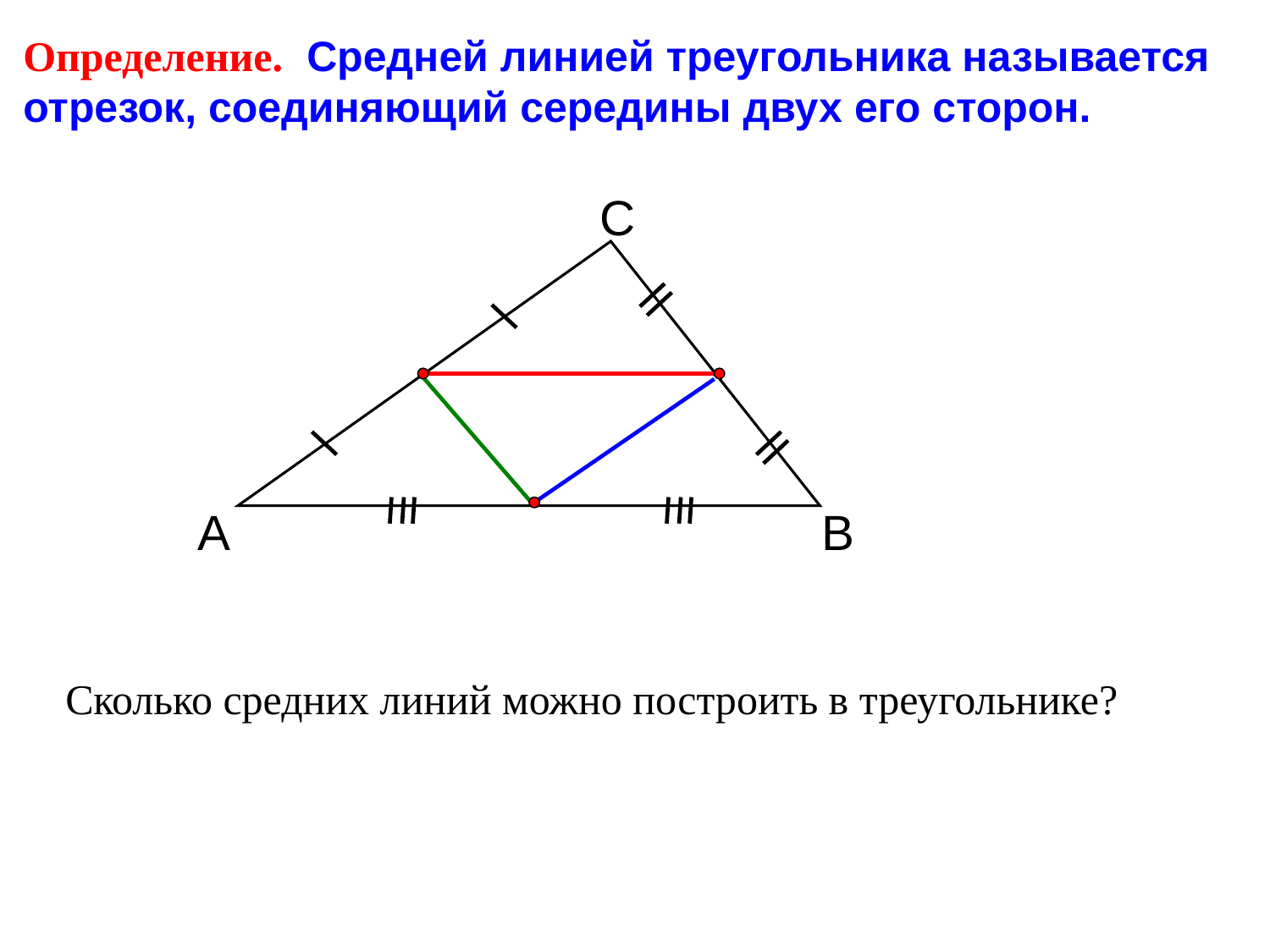

Определение.  Средней линией треугольника называется отрезок, соединяющий середины двух его сторон.
С

А
В

Сколько средних линий можно построить в треугольнике?